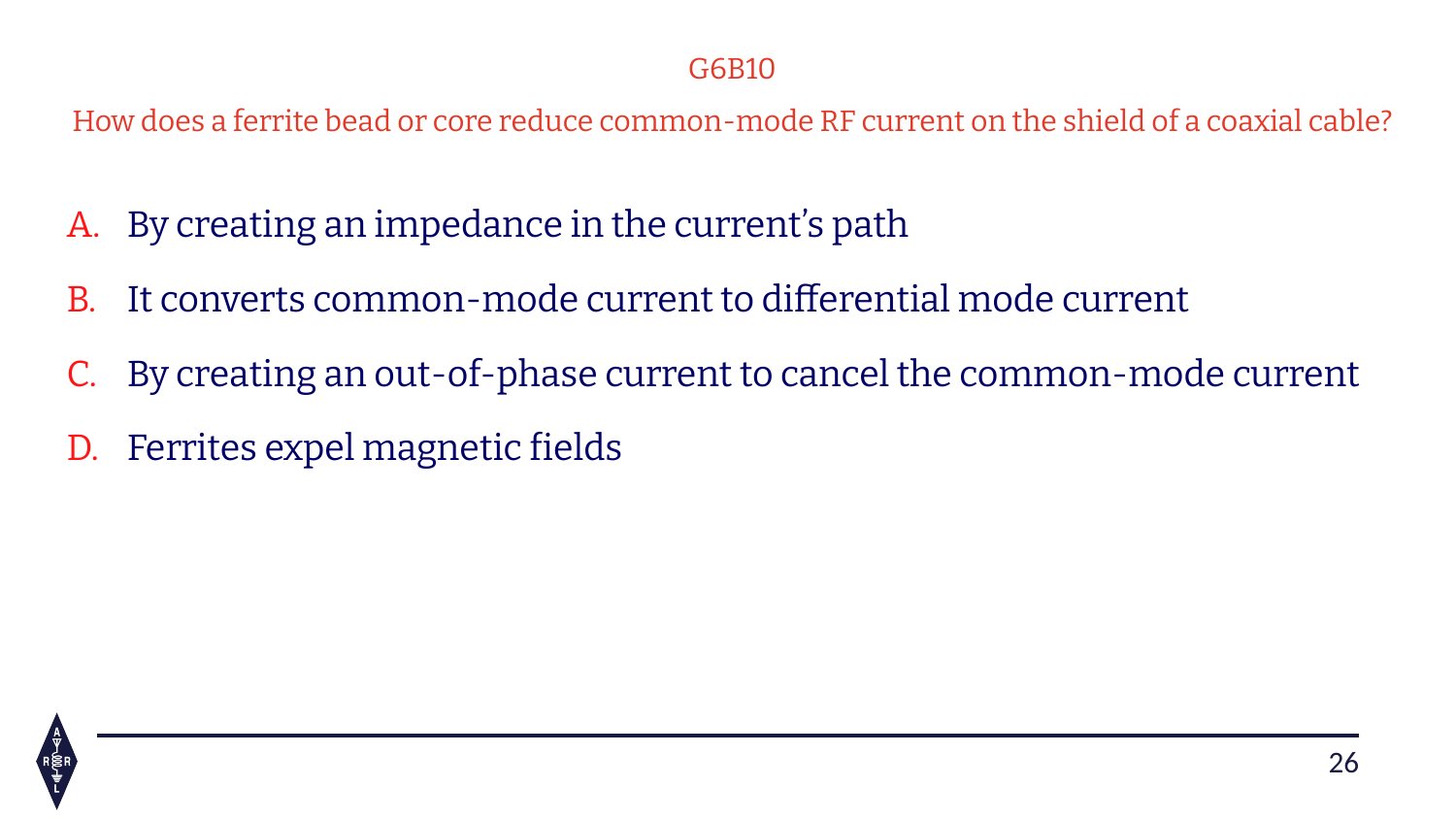

G6B10
How does a ferrite bead or core reduce common-mode RF current on the shield of a coaxial cable?
By creating an impedance in the current’s path
It converts common-mode current to differential mode current
By creating an out-of-phase current to cancel the common-mode current
Ferrites expel magnetic fields
26